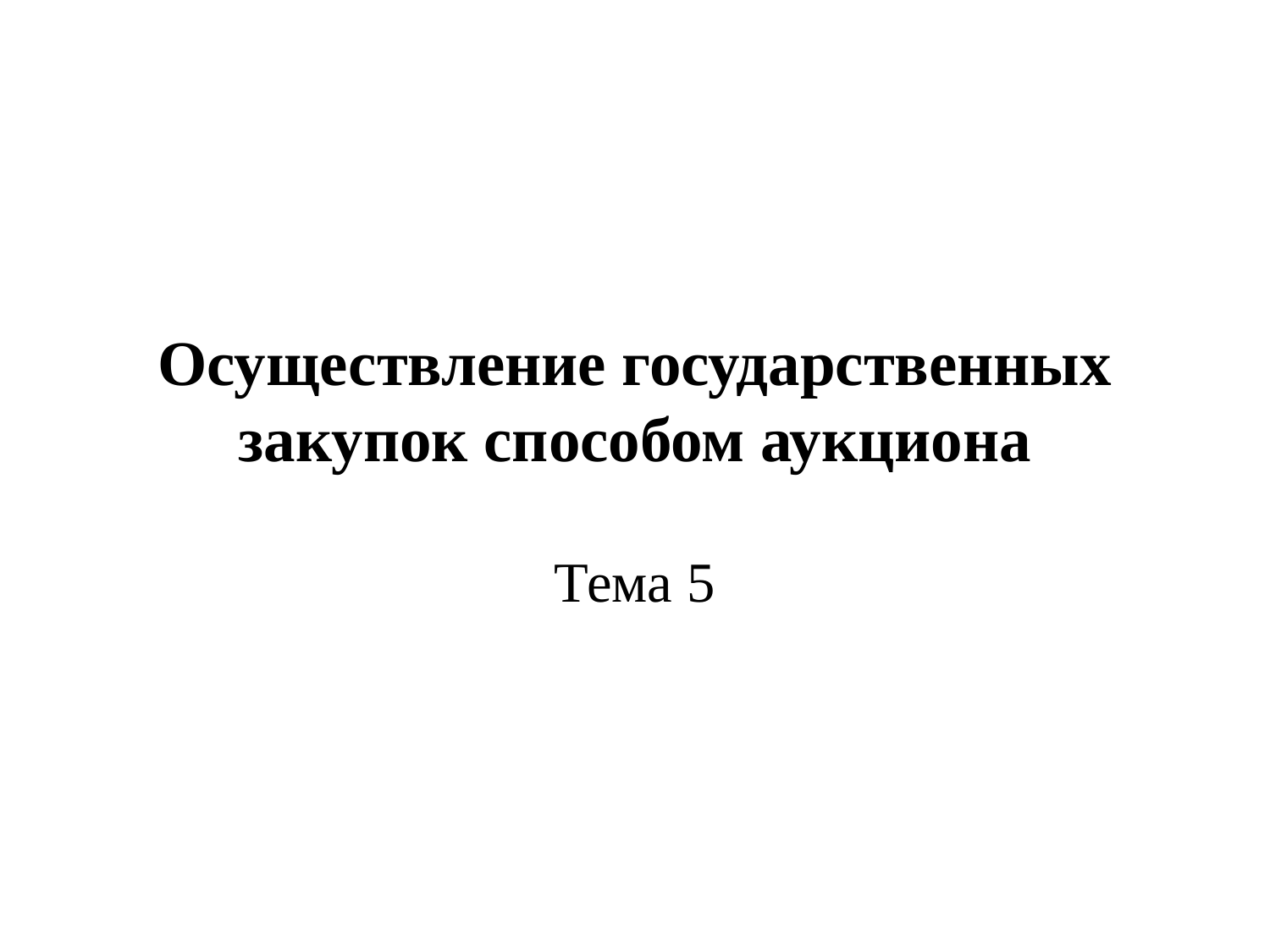

# Осуществление государственных закупок способом аукциона
Тема 5